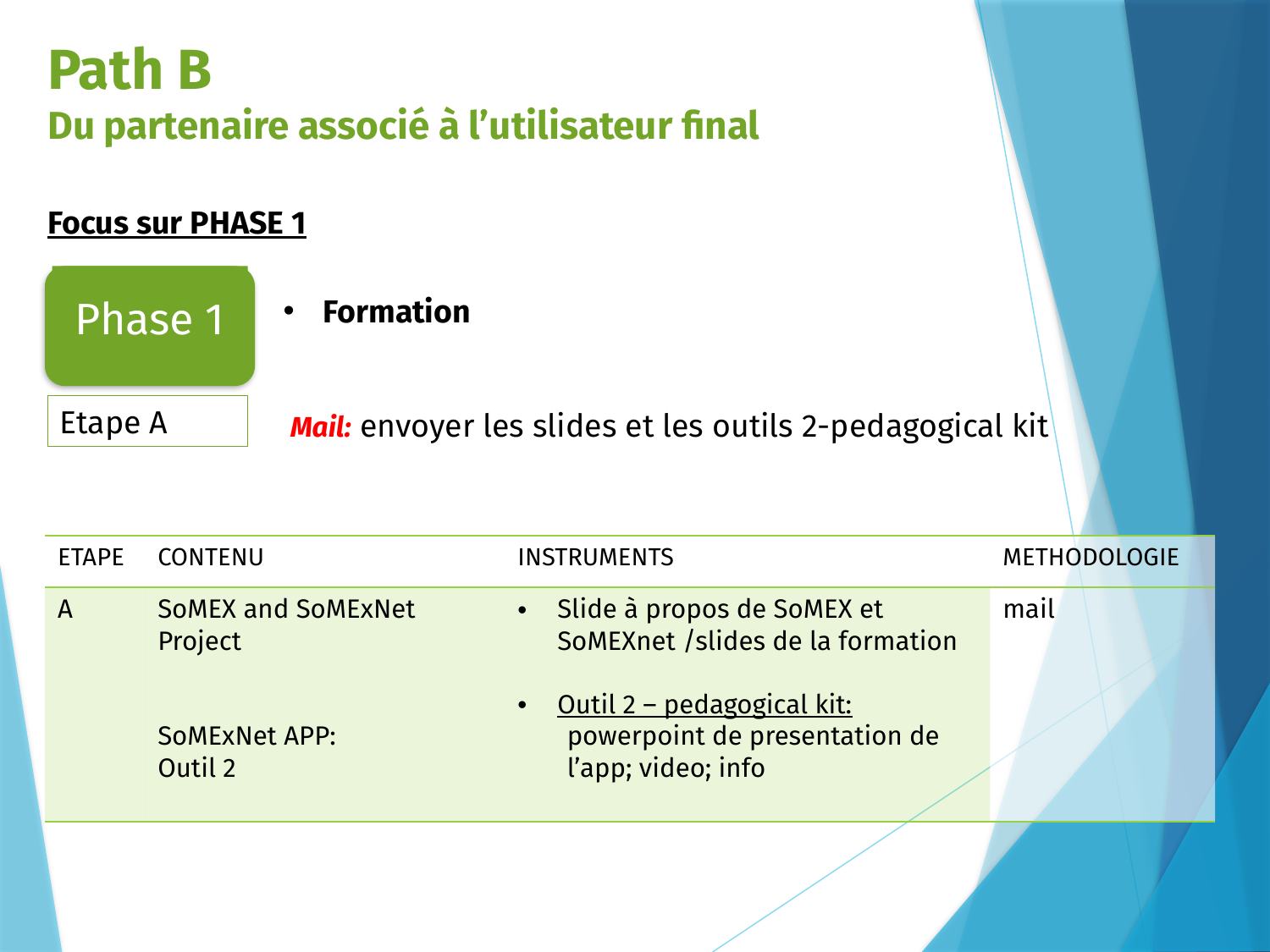

# Path B Du partenaire associé à l’utilisateur final
Focus sur PHASE 1

Formation

Phase 1
Etape A
Mail: envoyer les slides et les outils 2-pedagogical kit
| ETAPE | CONTENU | INSTRUMENTS | METHODOLOGIE |
| --- | --- | --- | --- |
| A | SoMEX and SoMExNet Project SoMExNet APP: Outil 2 | Slide à propos de SoMEX et SoMEXnet /slides de la formation Outil 2 – pedagogical kit: powerpoint de presentation de l’app; video; info | mail |